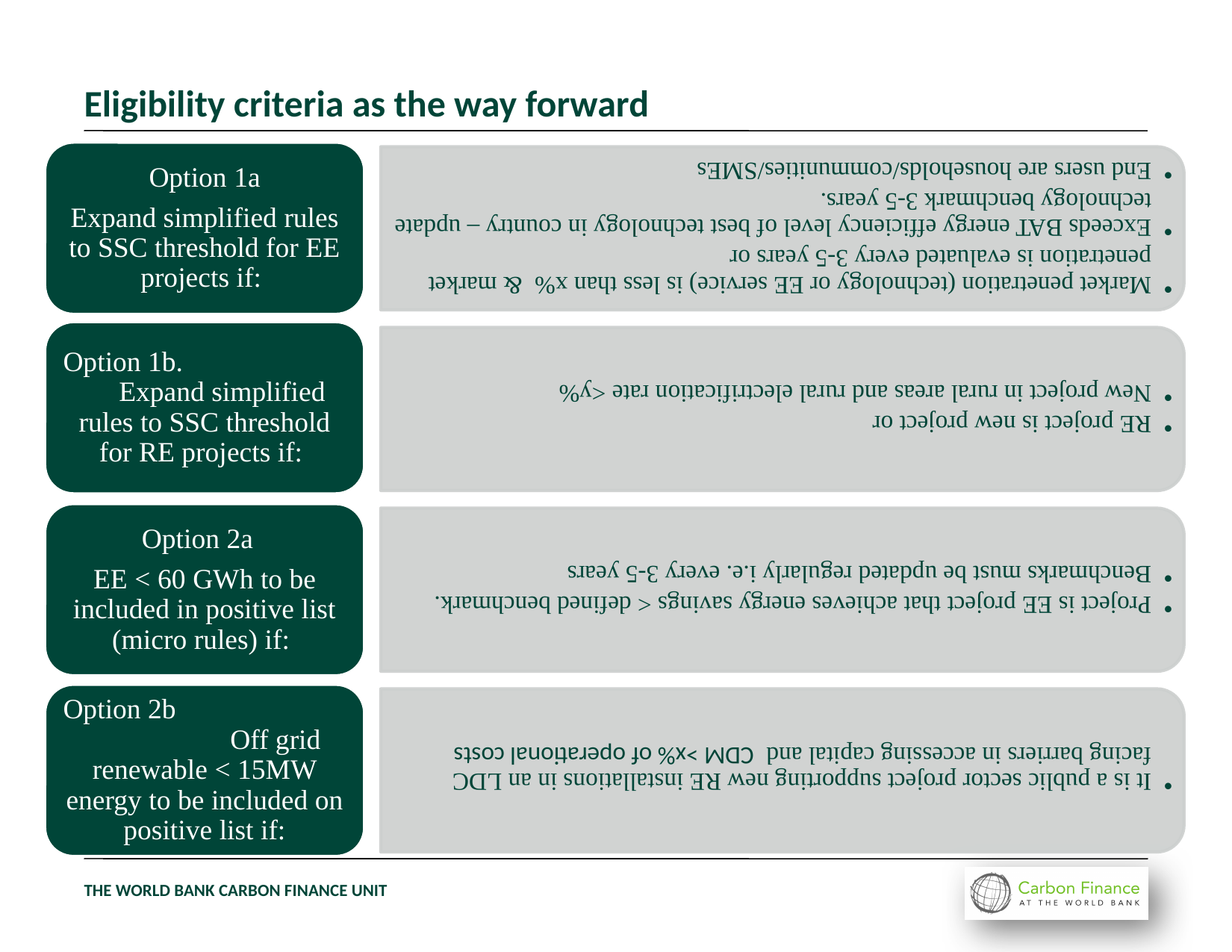

# Eligibility criteria as the way forward
Market penetration (technology or EE service) is less than x%  & market penetration is evaluated every 3-5 years or
Exceeds BAT energy efficiency level of best technology in country – update technology benchmark 3-5 years.
End users are households/communities/SMEs
Option 1a
Expand simplified rules to SSC threshold for EE projects if:
RE project is new project or
New project in rural areas and rural electrification rate <y%
Option 1b.                             Expand simplified rules to SSC threshold for RE projects if:
Project is EE project that achieves energy savings < defined benchmark.
Benchmarks must be updated regularly i.e. every 3-5 years
Option 2a
EE < 60 GWh to be included in positive list (micro rules) if:

It is a public sector project supporting new RE installations in an LDC facing barriers in accessing capital and  CDM >x% of operational costs

Option 2b                                             Off grid renewable < 15MW energy to be included on positive list if: